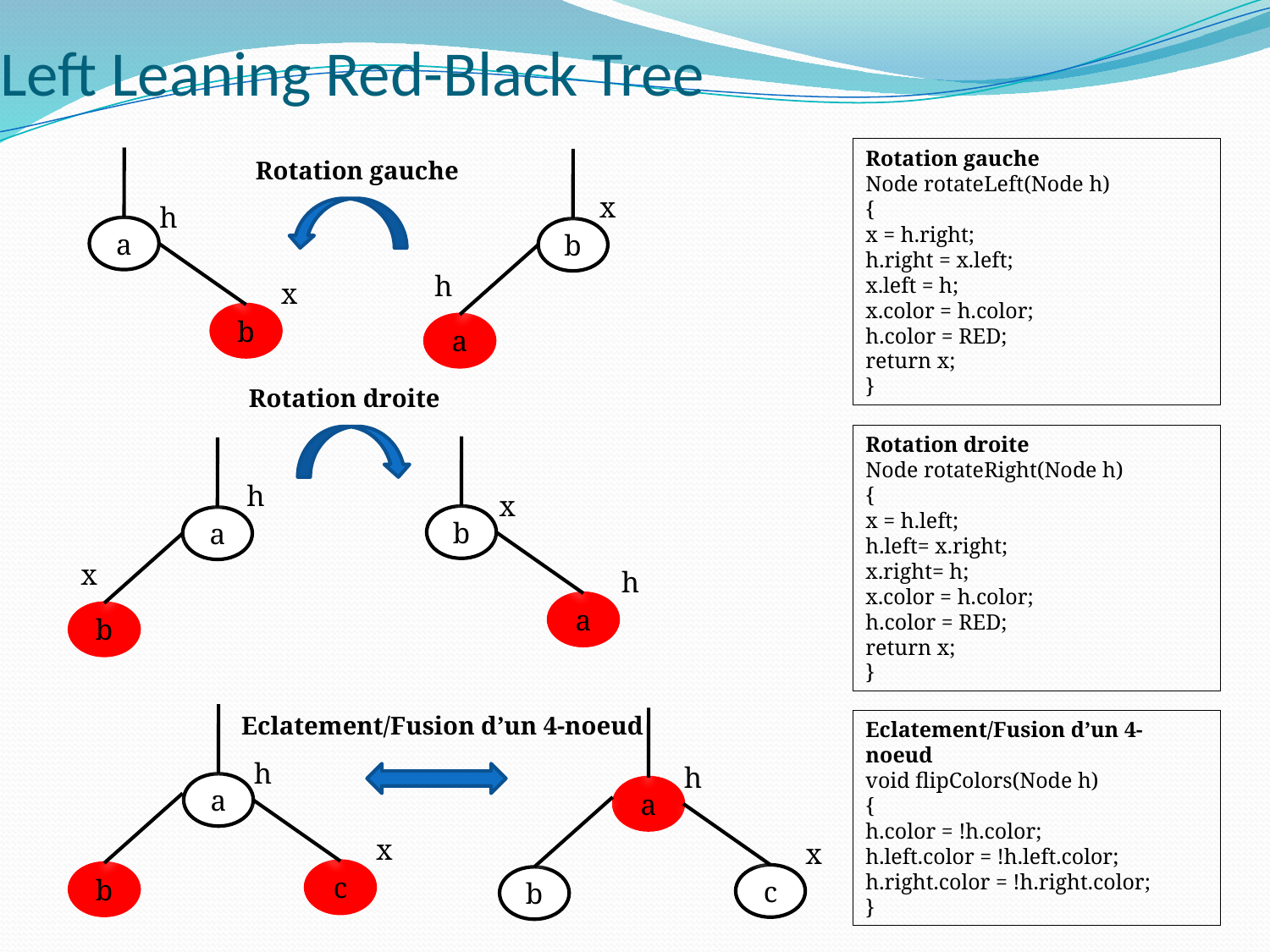

# Left Leaning Red-Black Tree
Rotation gauche
Node rotateLeft(Node h)
{
x = h.right;
h.right = x.left;
x.left = h;
x.color = h.color;
h.color = RED;
return x;
}
h
a
x
b
Rotation gauche
x
b
h
a

Rotation droite
Rotation droite
Node rotateRight(Node h)
{
x = h.left;
h.left= x.right;
x.right= h;
x.color = h.color;
h.color = RED;
return x;
}

x
b
h
a
h
a
x
b
h
a
x
c
b
Eclatement/Fusion d’un 4-noeud
h
a
x
c
b
Eclatement/Fusion d’un 4-noeud
void flipColors(Node h)
{
h.color = !h.color;
h.left.color = !h.left.color;
h.right.color = !h.right.color;
}